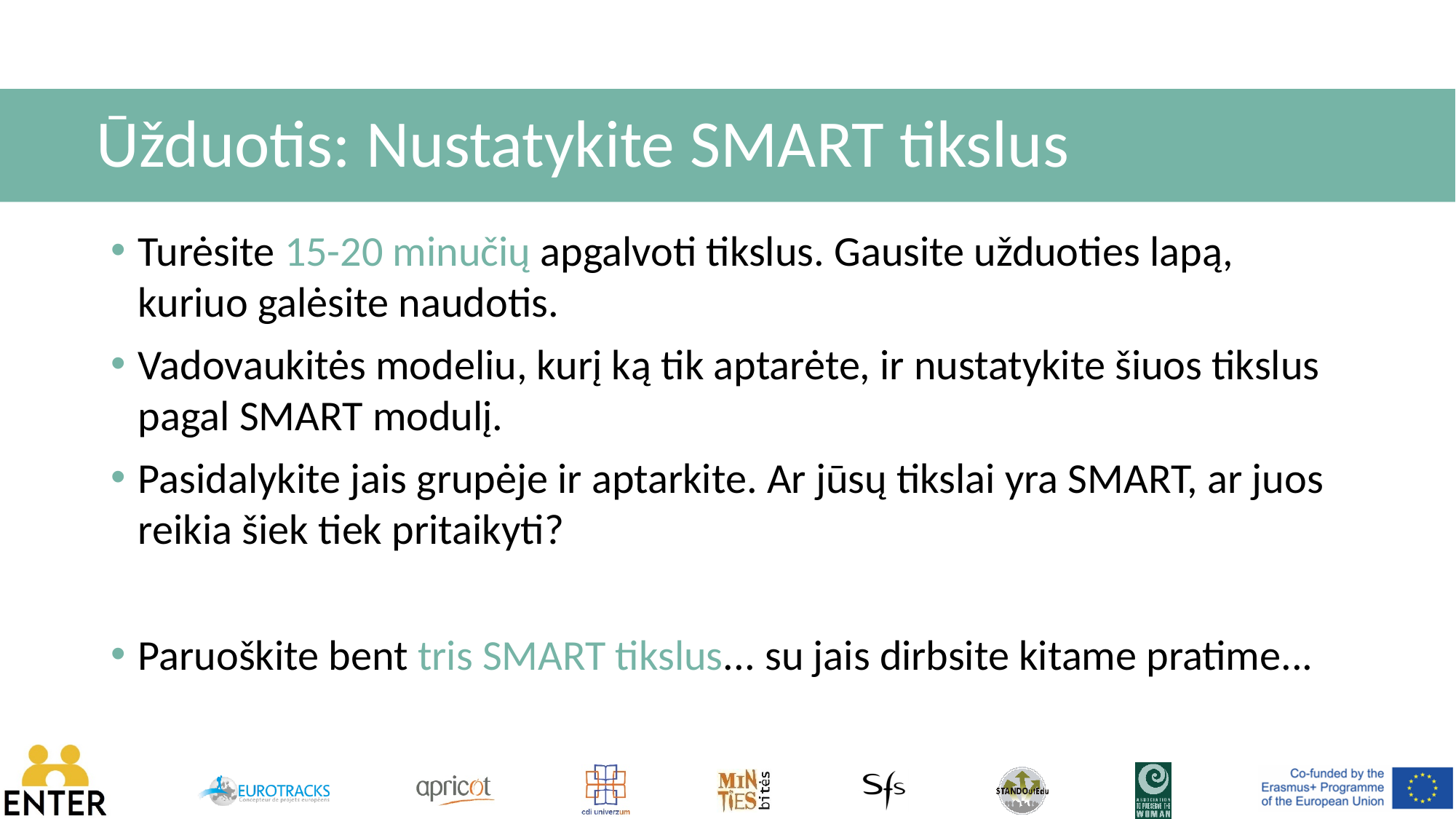

# Ūžduotis: Nustatykite SMART tikslus
Turėsite 15-20 minučių apgalvoti tikslus. Gausite užduoties lapą, kuriuo galėsite naudotis.
Vadovaukitės modeliu, kurį ką tik aptarėte, ir nustatykite šiuos tikslus pagal SMART modulį.
Pasidalykite jais grupėje ir aptarkite. Ar jūsų tikslai yra SMART, ar juos reikia šiek tiek pritaikyti?

Paruoškite bent tris SMART tikslus... su jais dirbsite kitame pratime...